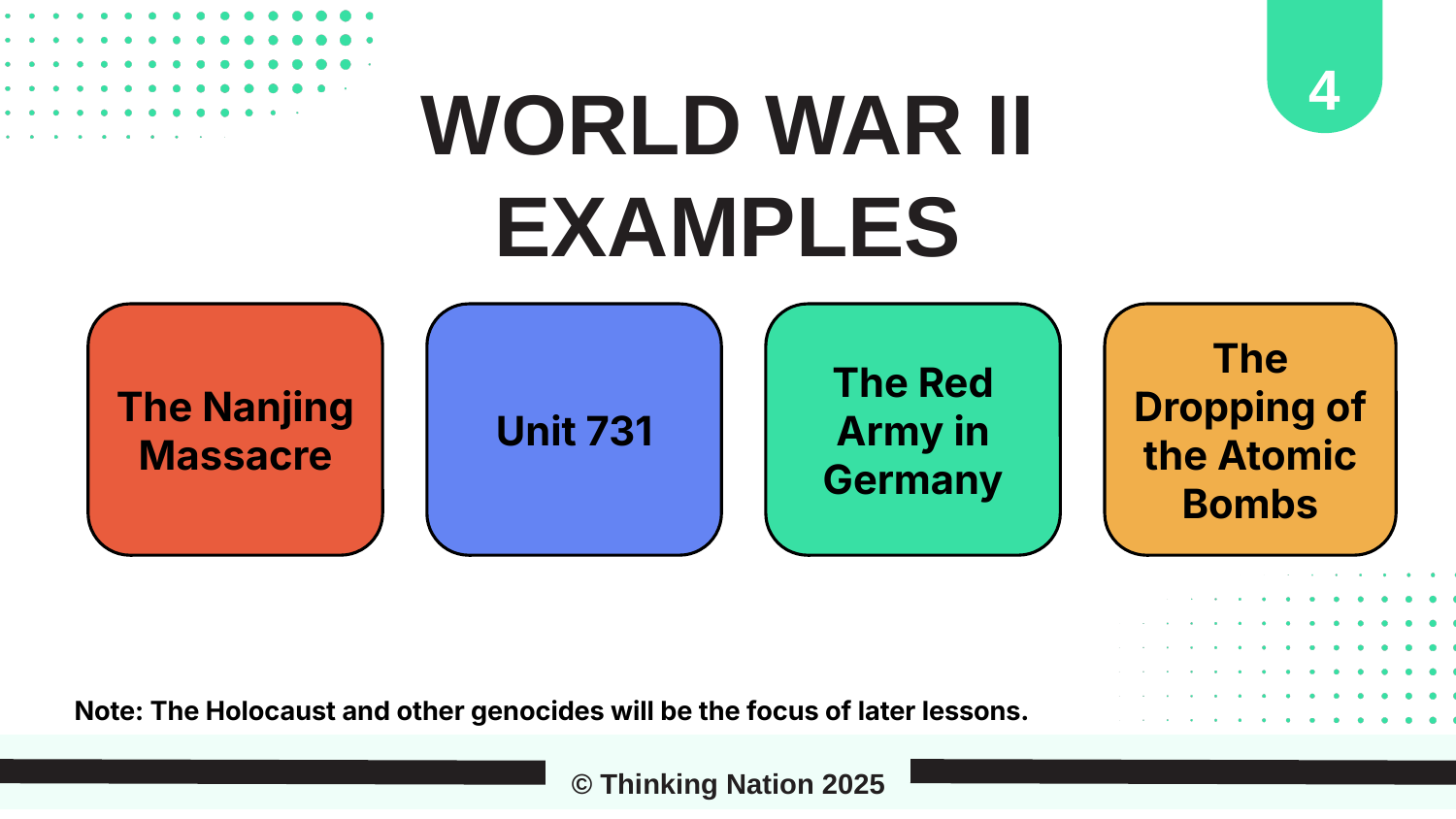

4
WORLD WAR II EXAMPLES
The Nanjing Massacre
Unit 731
The Red Army in Germany
The Dropping of the Atomic Bombs

Note: The Holocaust and other genocides will be the focus of later lessons.

© Thinking Nation 2025